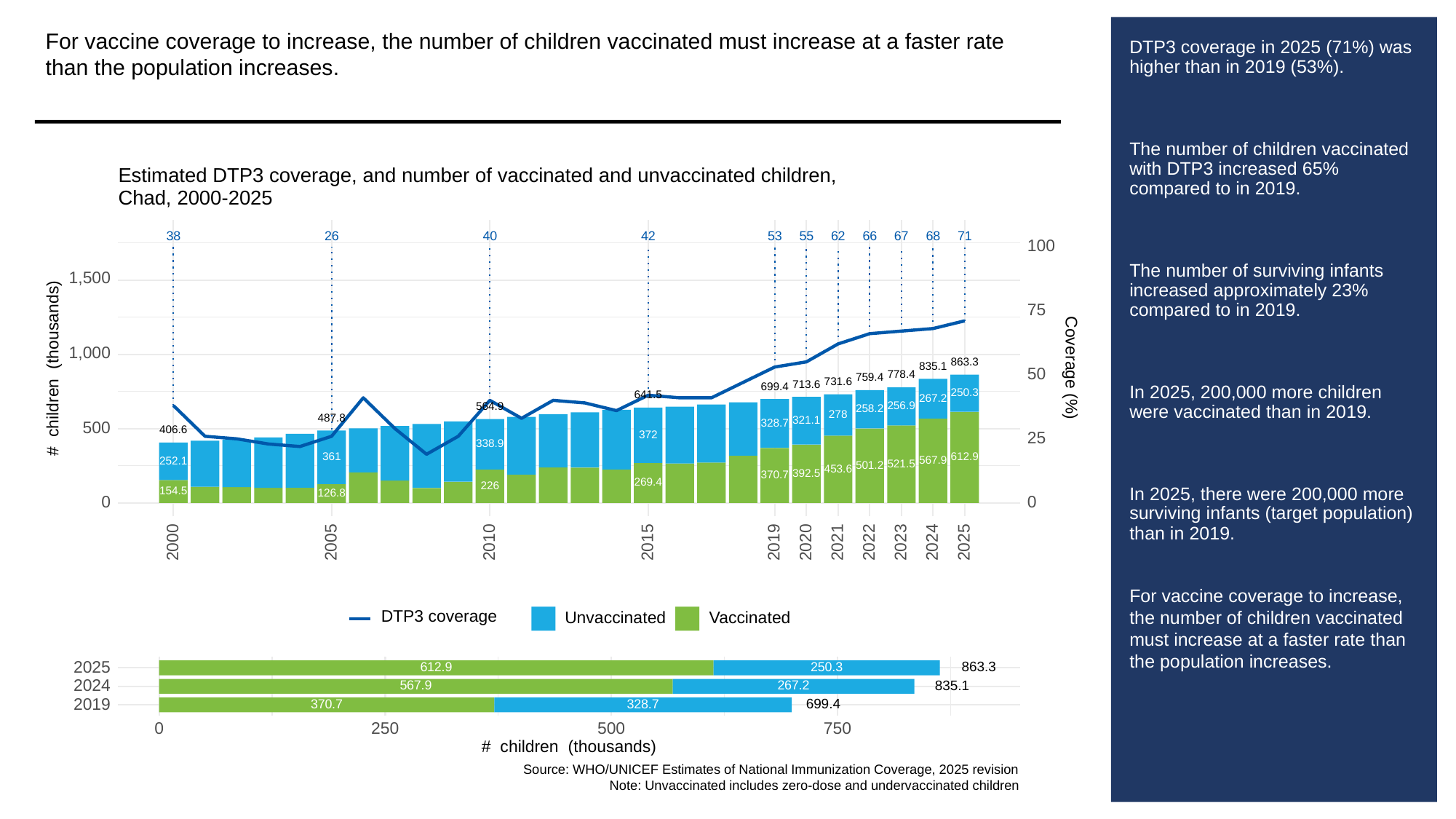

For vaccine coverage to increase, the number of children vaccinated must increase at a faster rate than the population increases.
# DTP3 coverage in 2025 (71%) was higher than in 2019 (53%).

The number of children vaccinated with DTP3 increased 65% compared to in 2019.

The number of surviving infants increased approximately 23% compared to in 2019.

In 2025, 200,000 more children were vaccinated than in 2019.

In 2025, there were 200,000 more surviving infants (target population) than in 2019.

For vaccine coverage to increase, the number of children vaccinated must increase at a faster rate than the population increases.

Estimated DTP3 coverage, and number of vaccinated and unvaccinated children,
Chad, 2000-2025

38
53
26
40
62
66
67
68
42
71
55
100

1,500

75

1,000

863.3
#  children  (thousands)
Coverage (%)
835.1
50
778.4
759.4

731.6

713.6
699.4

250.3

641.5

267.2

256.9

564.9

258.2

278

487.8
321.1

328.7

500

406.6

372
25

338.9

361
612.9

567.9
252.1
521.5
501.2

453.6

392.5
370.7

269.4

226

154.5

126.8
0
0

2023
2000
2005
2010
2015
2019
2020
2021
2022
2024
2025

DTP3 coverage
Unvaccinated
Vaccinated

2025
863.3
250.3
612.9

2024
835.1
567.9
267.2

2019
699.4
370.7
328.7

0
250
500
750
#  children  (thousands)
Source: WHO/UNICEF Estimates of National Immunization Coverage, 2025 revision
Note: Unvaccinated includes zero-dose and undervaccinated children